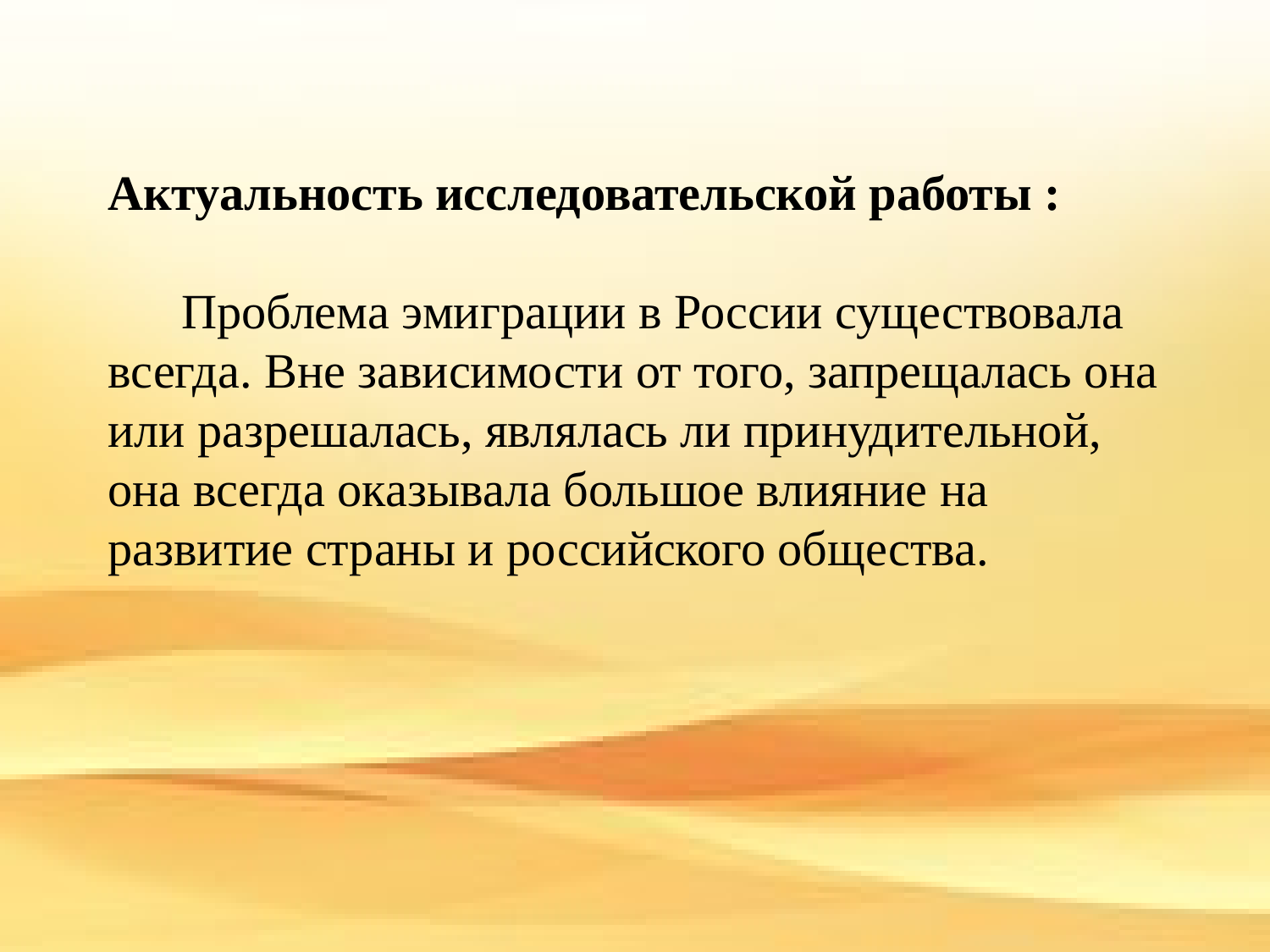

# Актуальность исследовательской работы :       Проблема эмиграции в России существовала всегда. Вне зависимости от того, запрещалась она или разрешалась, являлась ли принудительной, она всегда оказывала большое влияние на развитие страны и российского общества.